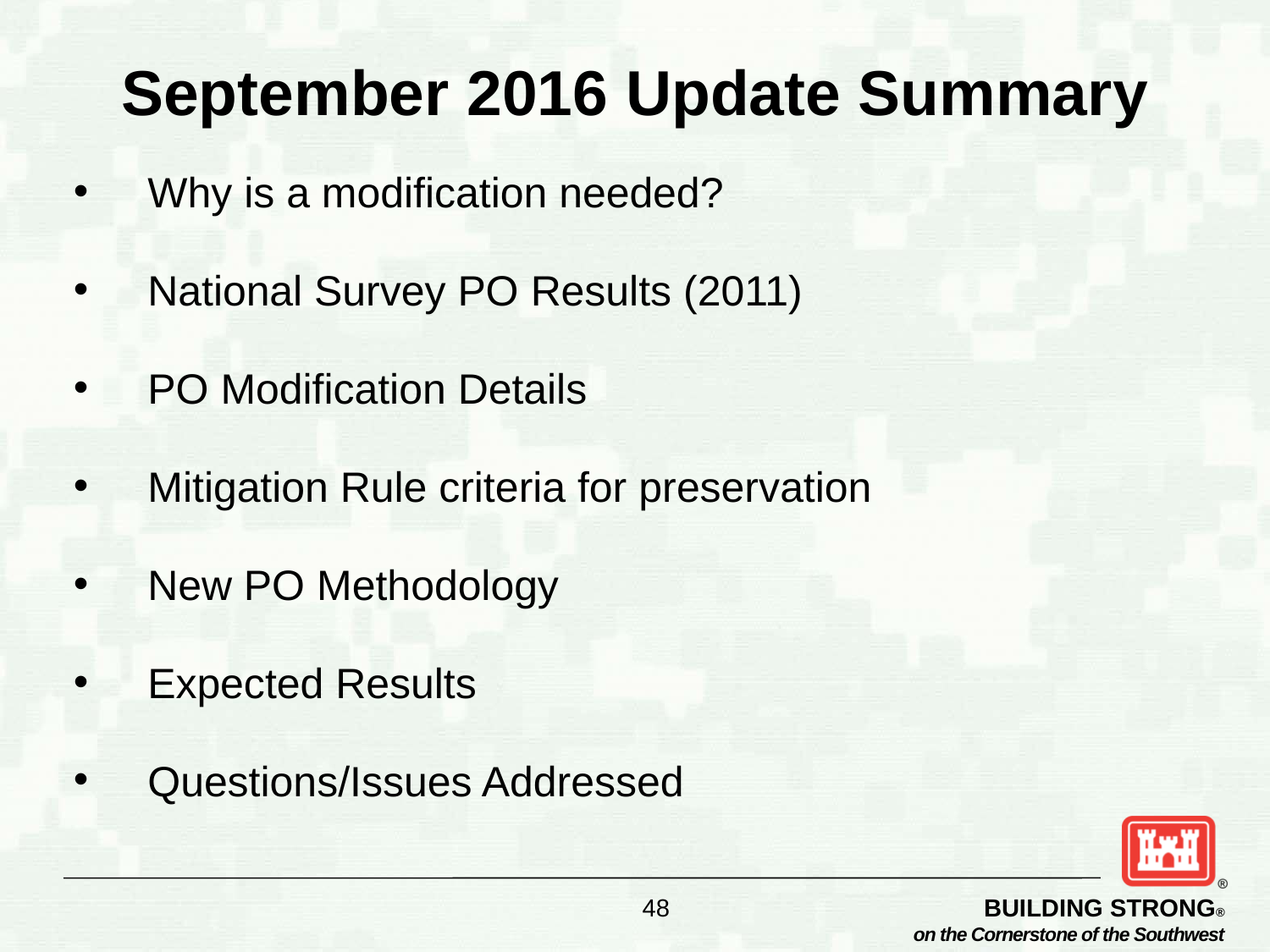

# September 2016 Update Summary
Why is a modification needed?

National Survey PO Results (2011)

PO Modification Details

Mitigation Rule criteria for preservation

New PO Methodology

Expected Results

Questions/Issues Addressed

48